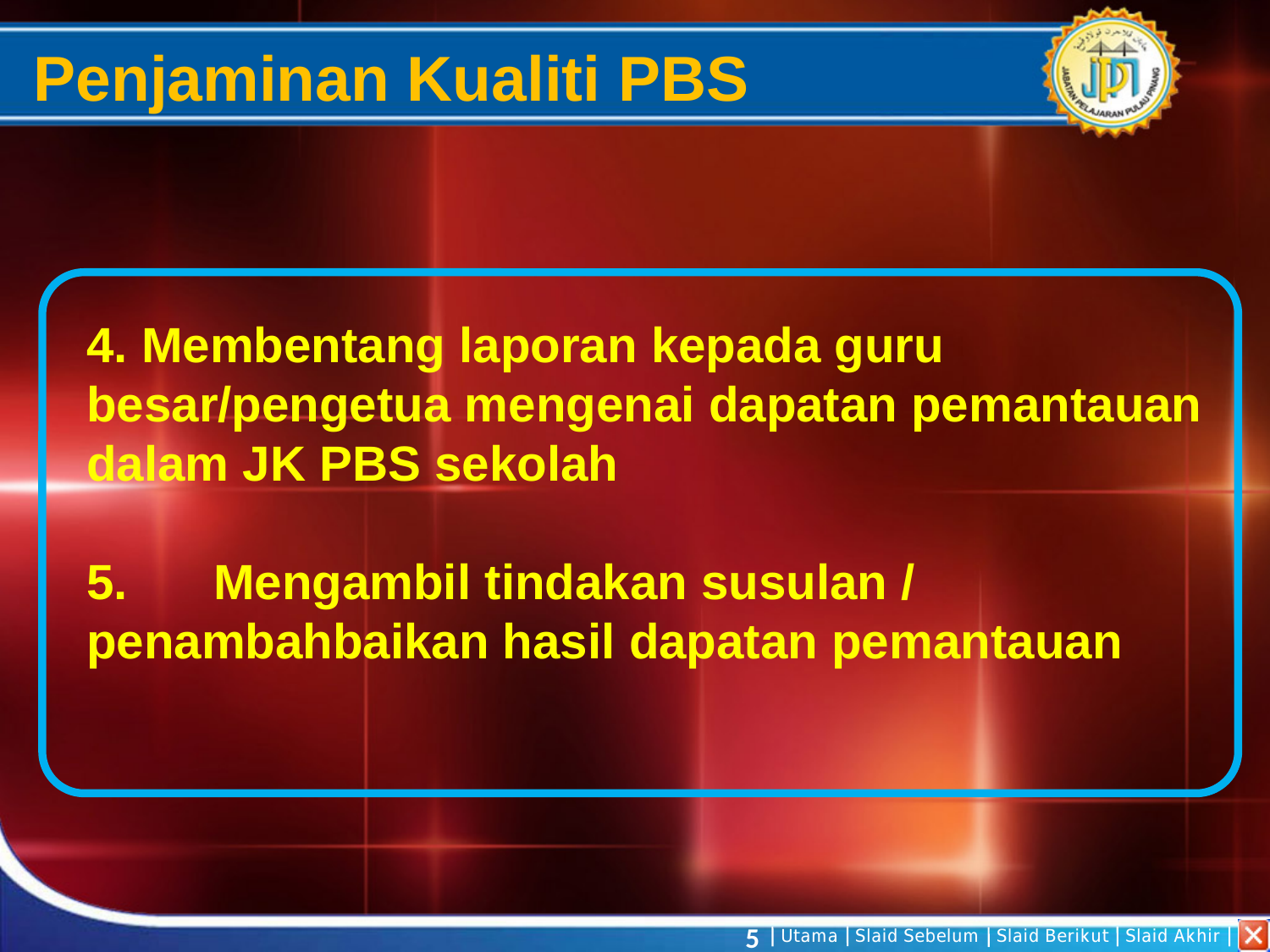

Penjaminan Kualiti PBS

4. Membentang laporan kepada guru besar/pengetua mengenai dapatan pemantauan dalam JK PBS sekolah

5.	Mengambil tindakan susulan / penambahbaikan hasil dapatan pemantauan